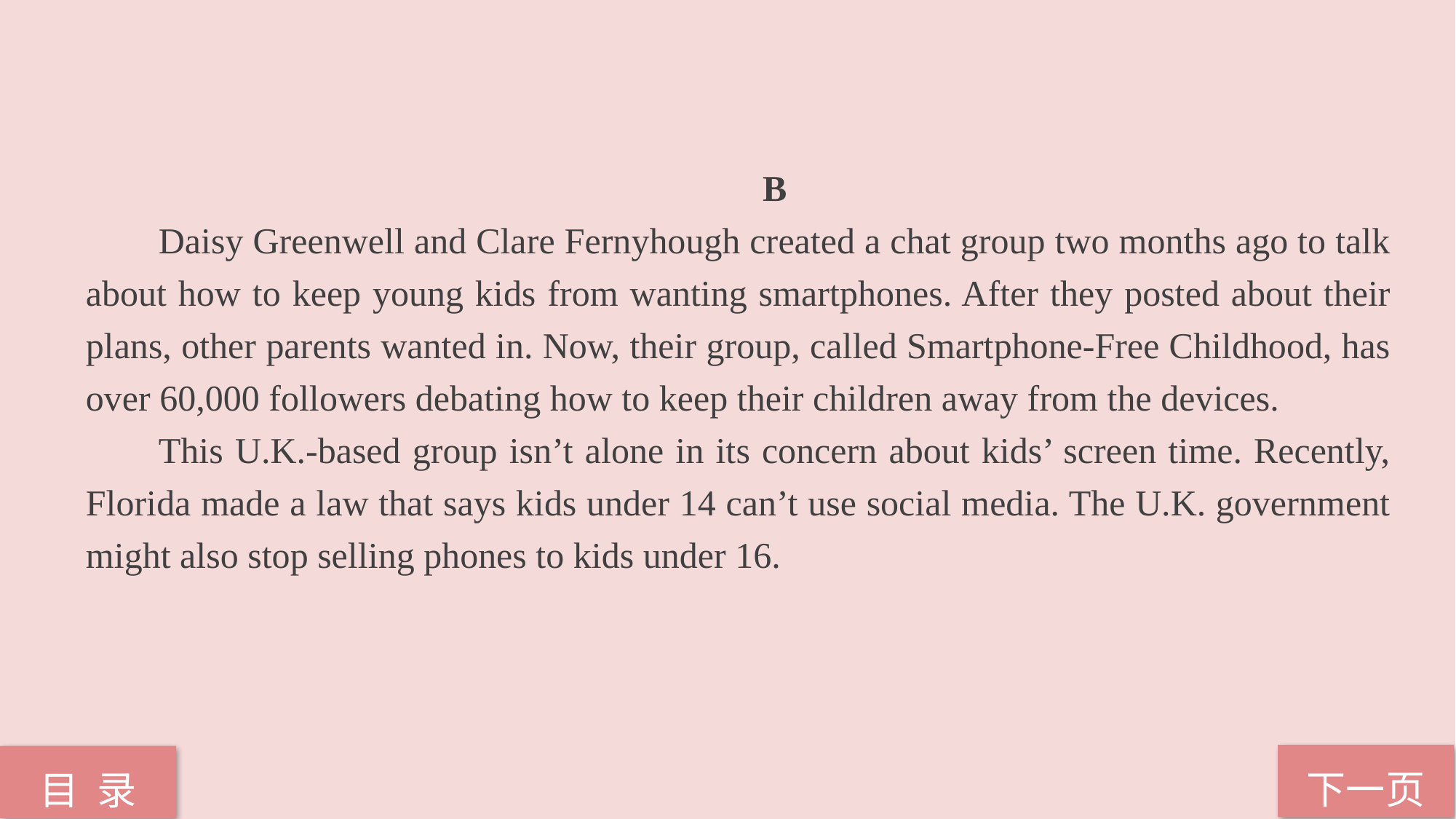

B
Daisy Greenwell and Clare Fernyhough created a chat group two months ago to talk about how to keep young kids from wanting smartphones. After they posted about their plans, other parents wanted in. Now, their group, called Smartphone-Free Childhood, has over 60,000 followers debating how to keep their children away from the devices.
This U.K.-based group isn’t alone in its concern about kids’ screen time. Recently, Florida made a law that says kids under 14 can’t use social media. The U.K. government might also stop selling phones to kids under 16.